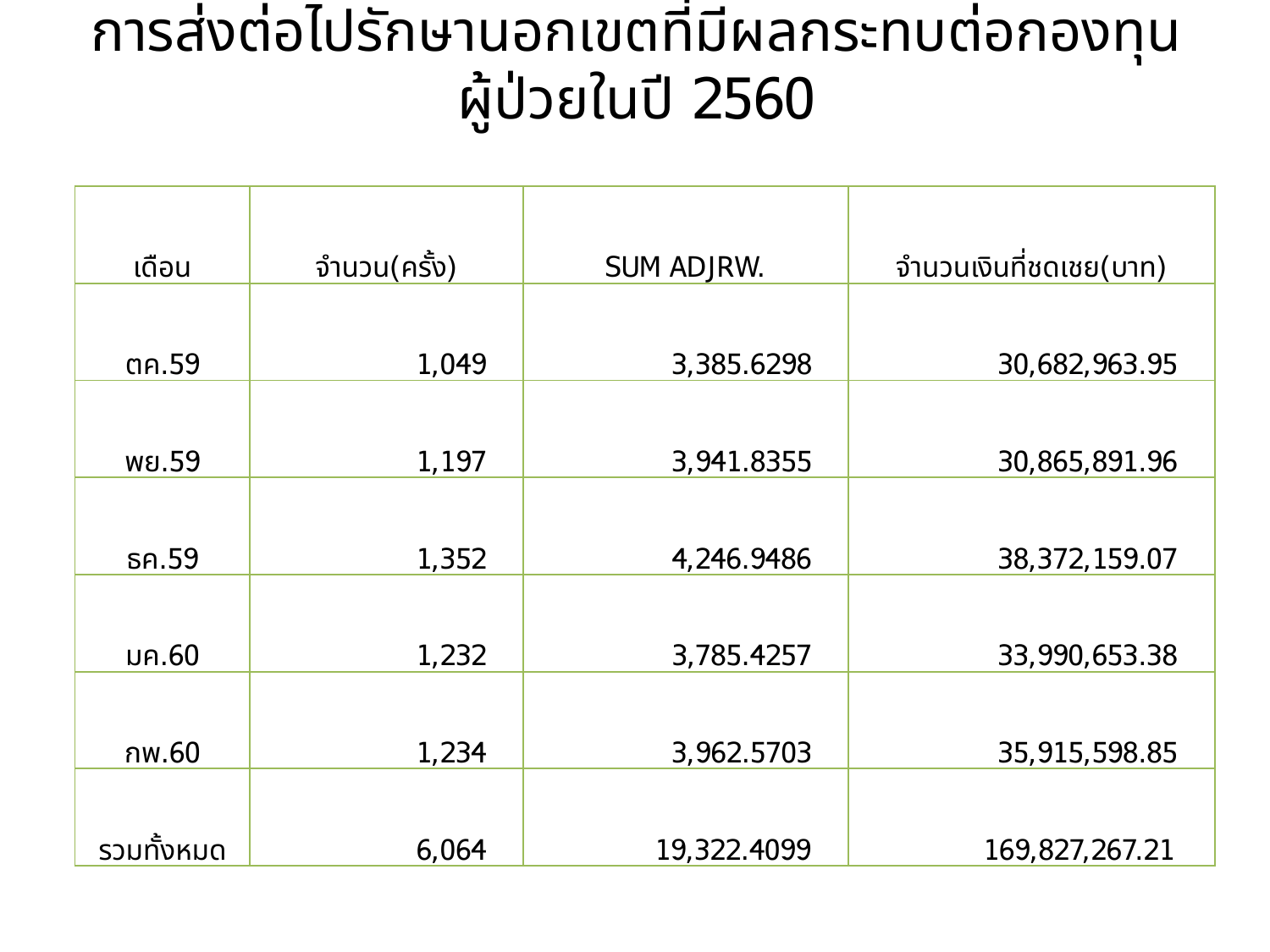

# การส่งต่อไปรักษานอกเขตที่มีผลกระทบต่อกองทุนผู้ป่วยในปี 2560
| เดือน | จำนวน(ครั้ง) | SUM ADJRW. | จำนวนเงินที่ชดเชย(บาท) |
| --- | --- | --- | --- |
| ตค.59 | 1,049 | 3,385.6298 | 30,682,963.95 |
| พย.59 | 1,197 | 3,941.8355 | 30,865,891.96 |
| ธค.59 | 1,352 | 4,246.9486 | 38,372,159.07 |
| มค.60 | 1,232 | 3,785.4257 | 33,990,653.38 |
| กพ.60 | 1,234 | 3,962.5703 | 35,915,598.85 |
| รวมทั้งหมด | 6,064 | 19,322.4099 | 169,827,267.21 |